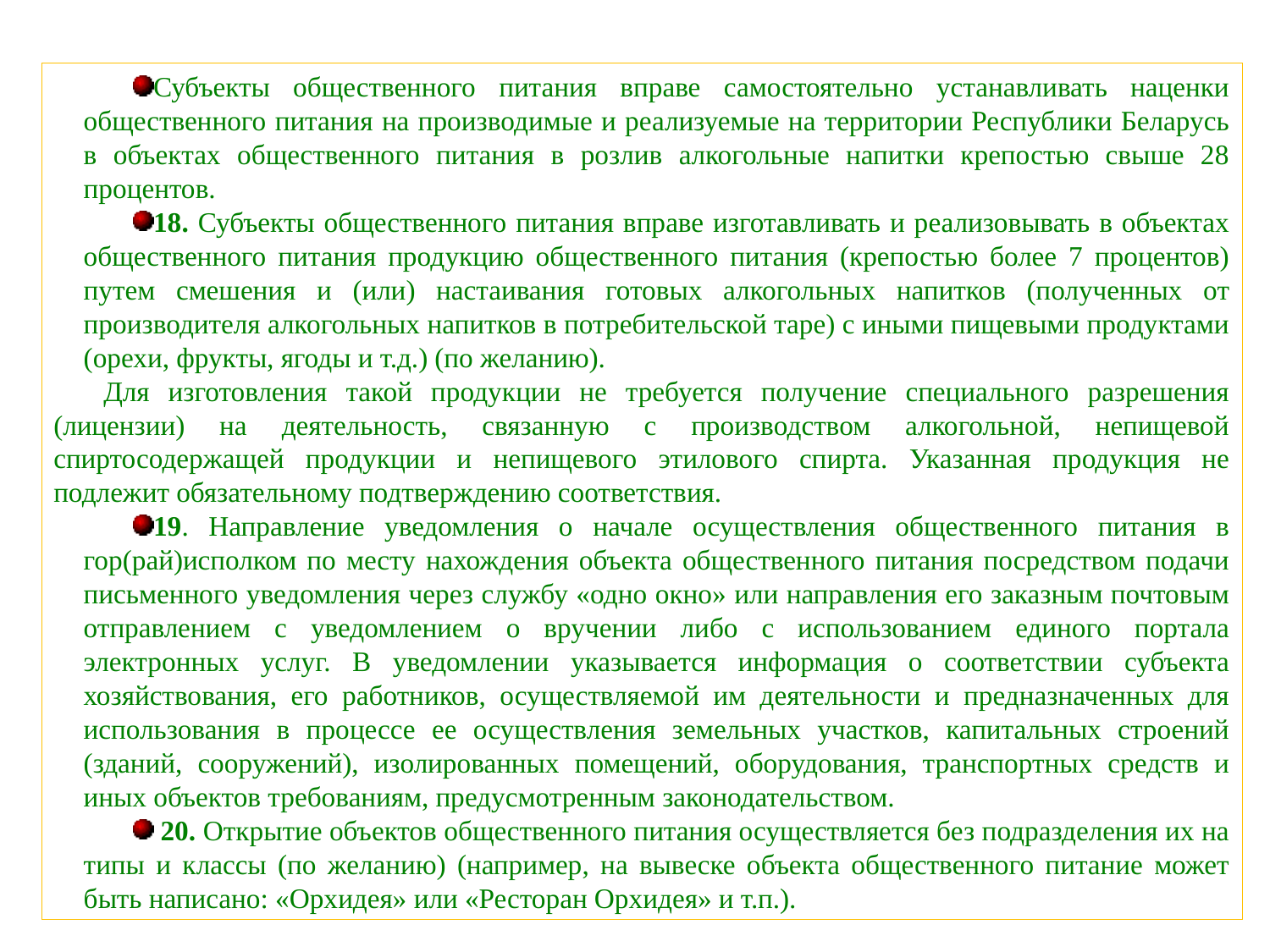

Субъекты общественного питания вправе самостоятельно устанавливать наценки общественного питания на производимые и реализуемые на территории Республики Беларусь в объектах общественного питания в розлив алкогольные напитки крепостью свыше 28 процентов.
18. Субъекты общественного питания вправе изготавливать и реализовывать в объектах общественного питания продукцию общественного питания (крепостью более 7 процентов) путем смешения и (или) настаивания готовых алкогольных напитков (полученных от производителя алкогольных напитков в потребительской таре) с иными пищевыми продуктами (орехи, фрукты, ягоды и т.д.) (по желанию).
Для изготовления такой продукции не требуется получение специального разрешения (лицензии) на деятельность, связанную с производством алкогольной, непищевой спиртосодержащей продукции и непищевого этилового спирта. Указанная продукция не подлежит обязательному подтверждению соответствия.
19. Направление уведомления о начале осуществления общественного питания в гор(рай)исполком по месту нахождения объекта общественного питания посредством подачи письменного уведомления через службу «одно окно» или направления его заказным почтовым отправлением с уведомлением о вручении либо с использованием единого портала электронных услуг. В уведомлении указывается информация о соответствии субъекта хозяйствования, его работников, осуществляемой им деятельности и предназначенных для использования в процессе ее осуществления земельных участков, капитальных строений (зданий, сооружений), изолированных помещений, оборудования, транспортных средств и иных объектов требованиям, предусмотренным законодательством.
 20. Открытие объектов общественного питания осуществляется без подразделения их на типы и классы (по желанию) (например, на вывеске объекта общественного питание может быть написано: «Орхидея» или «Ресторан Орхидея» и т.п.).